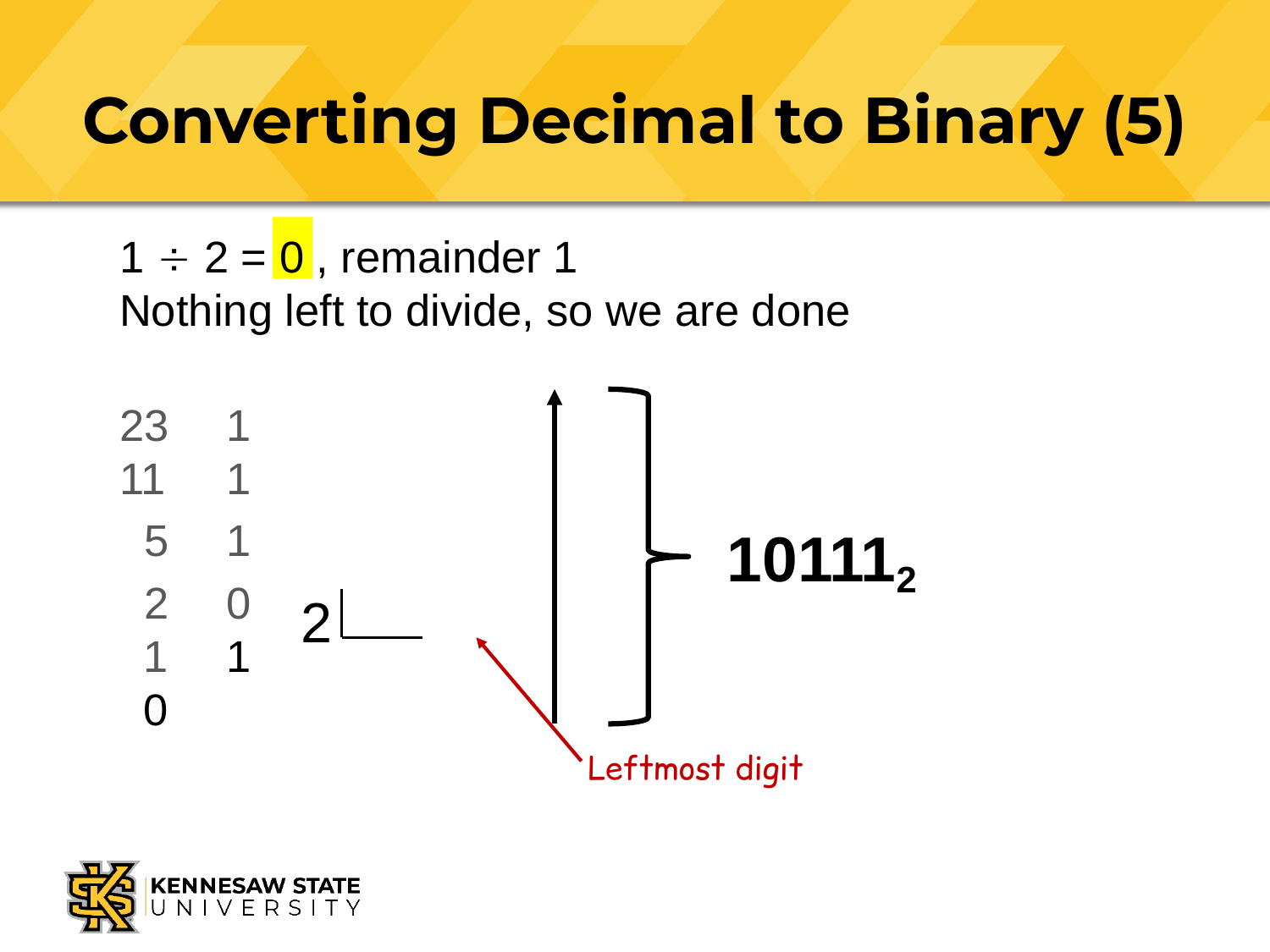

# Converting Decimal to Binary (5)

	1 ÷ 2 = 0 , remainder 1
Nothing left to divide, so we are done
		23	1
		11	1
			  5	1
			  2	0
		  1	1
		  0

101112
2
Leftmost digit